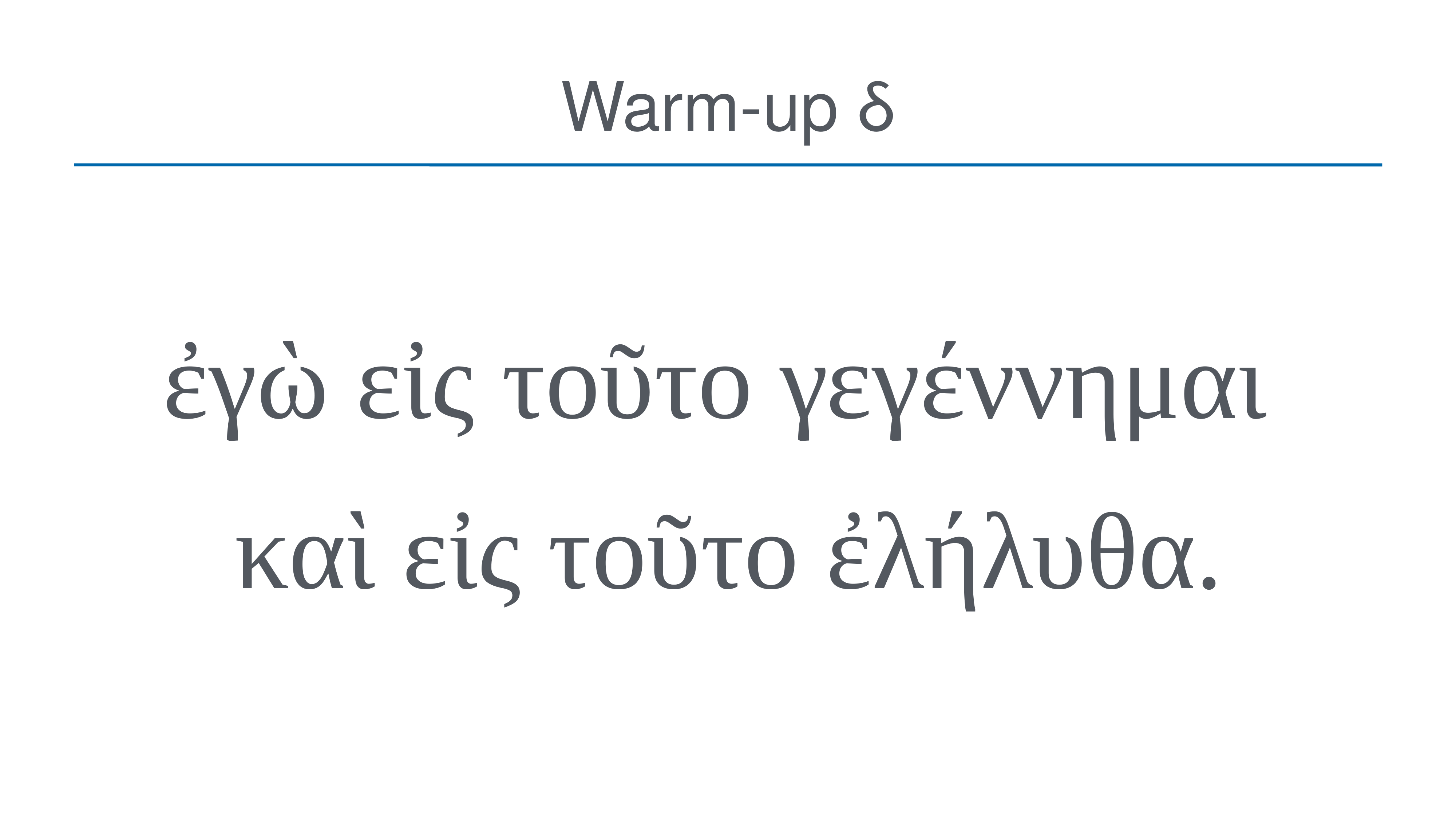

# Warm-up δ
ἐγὼ εἰς τοῦτο γεγέννημαι
καὶ εἰς τοῦτο ἐλήλυθα.